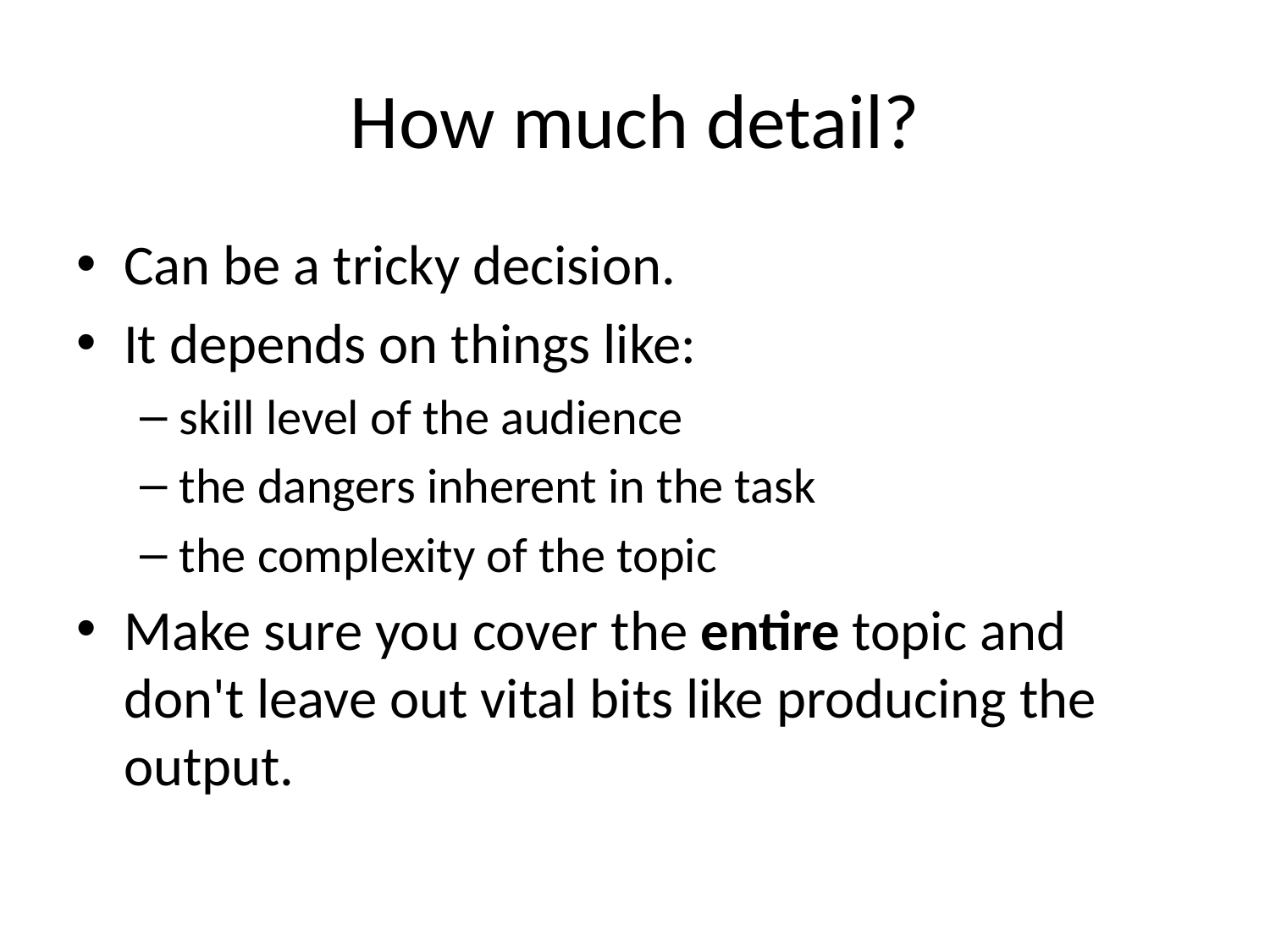

# How much detail?
Can be a tricky decision.
It depends on things like:
skill level of the audience
the dangers inherent in the task
the complexity of the topic
Make sure you cover the entire topic and don't leave out vital bits like producing the output.